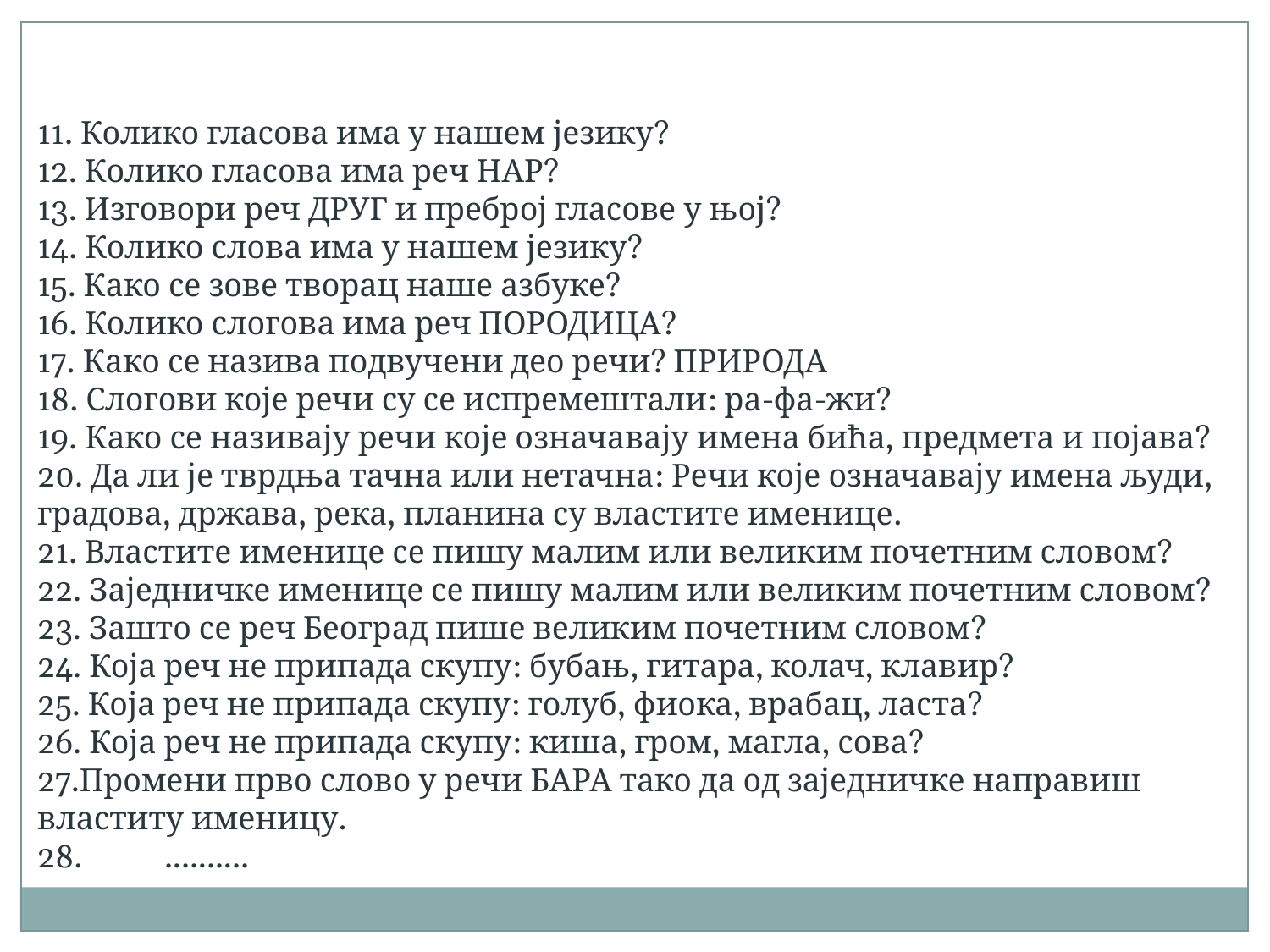

11. Колико гласова има у нашем језику?
12. Колико гласова има реч НАР?
13. Изговори реч ДРУГ и преброј гласове у њој?
14. Колико слова има у нашем језику?
15. Како се зове творац наше азбуке?
16. Колико слогова има реч ПОРОДИЦА?
17. Како се назива подвучени део речи? ПРИРОДА
18. Слогови које речи су се испремештали: ра-фа-жи?
19. Како се називају речи које означавају имена бића, предмета и појава?
20. Да ли је тврдња тачна или нетачна: Речи које означавају имена људи, градова, држава, река, планина су властите именице.
21. Властите именице се пишу малим или великим почетним словом?
22. Заједничке именице се пишу малим или великим почетним словом?
23. Зашто се реч Београд пише великим почетним словом?
24. Која реч не припада скупу: бубањ, гитара, колач, клавир?
25. Која реч не припада скупу: голуб, фиока, врабац, ласта?
26. Која реч не припада скупу: киша, гром, магла, сова?
27.Промени прво слово у речи БАРА тако да од заједничке направиш властиту именицу.
28.	..........